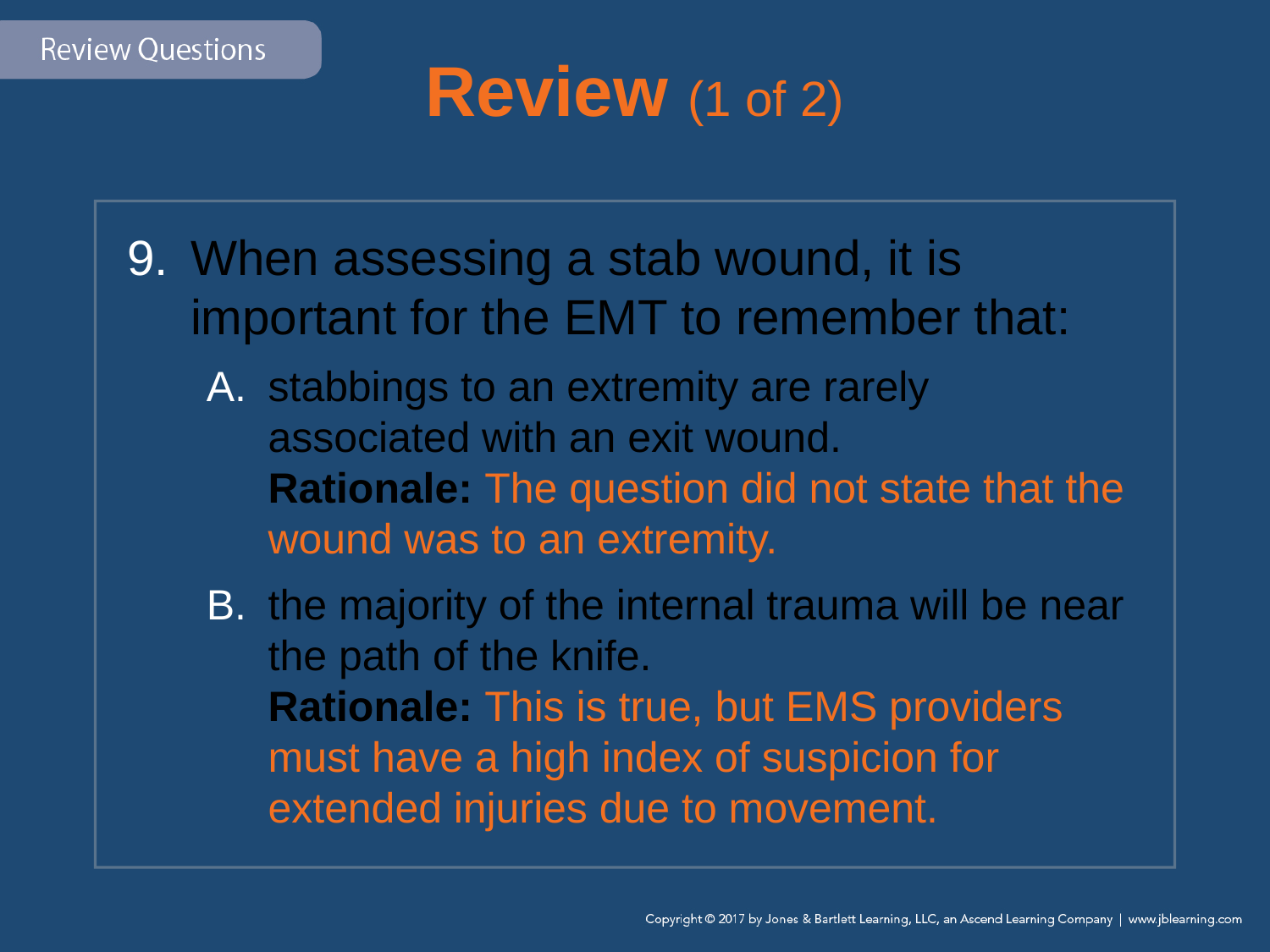

# Review (1 of 2)
When assessing a stab wound, it is important for the EMT to remember that:
stabbings to an extremity are rarely associated with an exit wound.
Rationale: The question did not state that the wound was to an extremity.
the majority of the internal trauma will be near the path of the knife.
Rationale: This is true, but EMS providers must have a high index of suspicion for extended injuries due to movement.